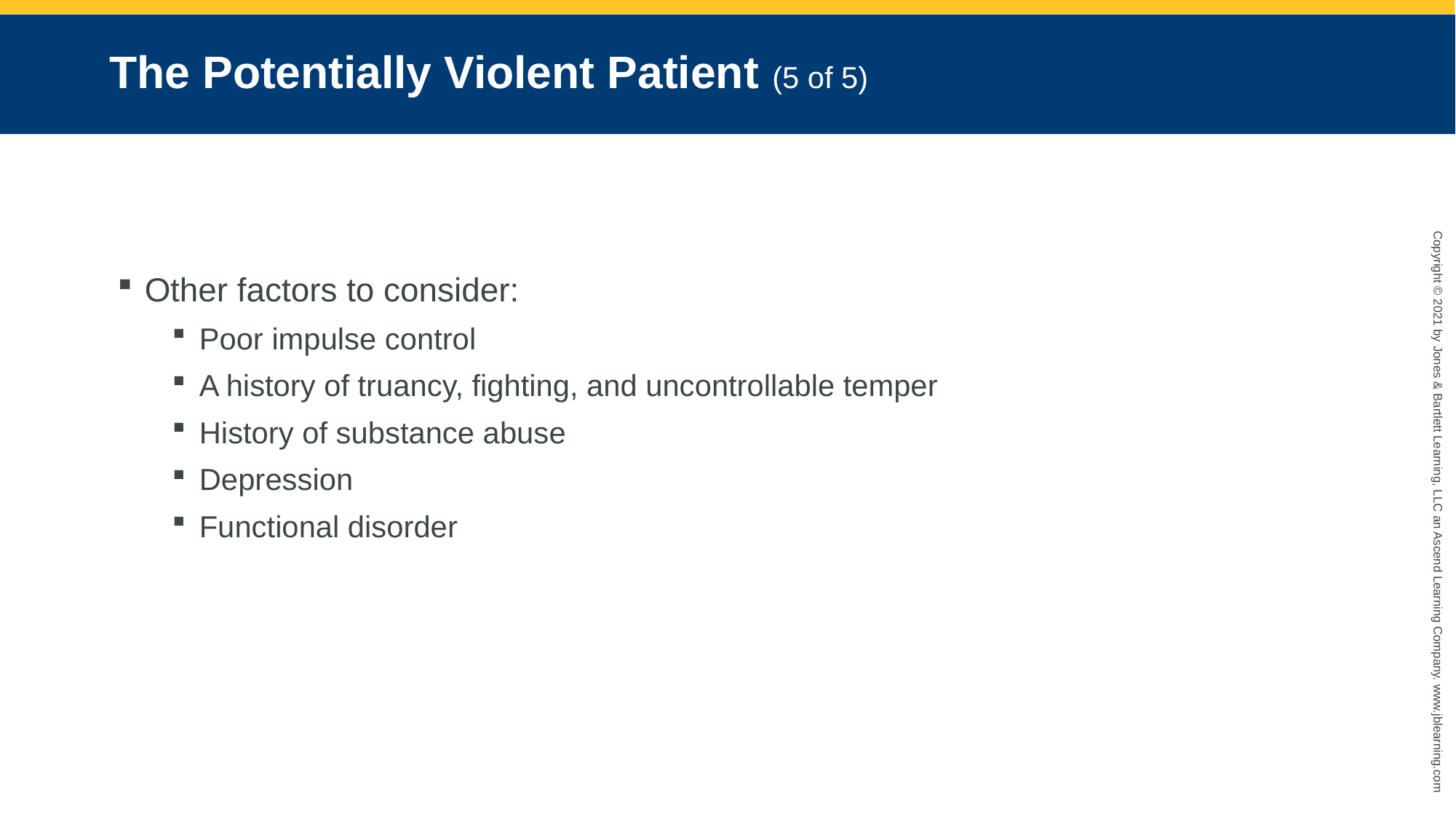

# The Potentially Violent Patient (5 of 5)
Other factors to consider:
Poor impulse control
A history of truancy, fighting, and uncontrollable temper
History of substance abuse
Depression
Functional disorder